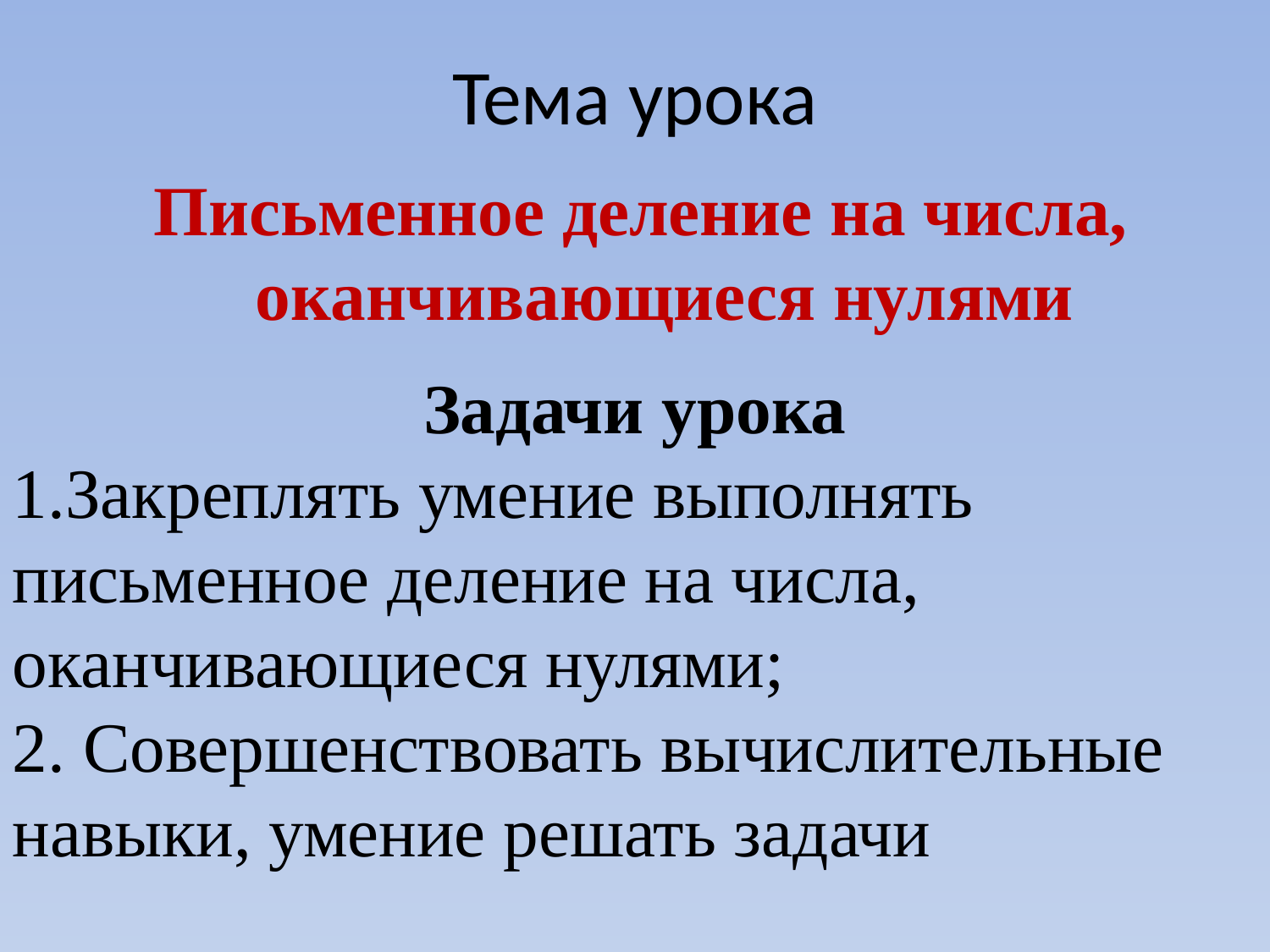

Тема урока
Письменное деление на числа, оканчивающиеся нулями

Задачи урока
1.Закреплять умение выполнять письменное деление на числа, оканчивающиеся нулями;
2. Совершенствовать вычислительные навыки, умение решать задачи